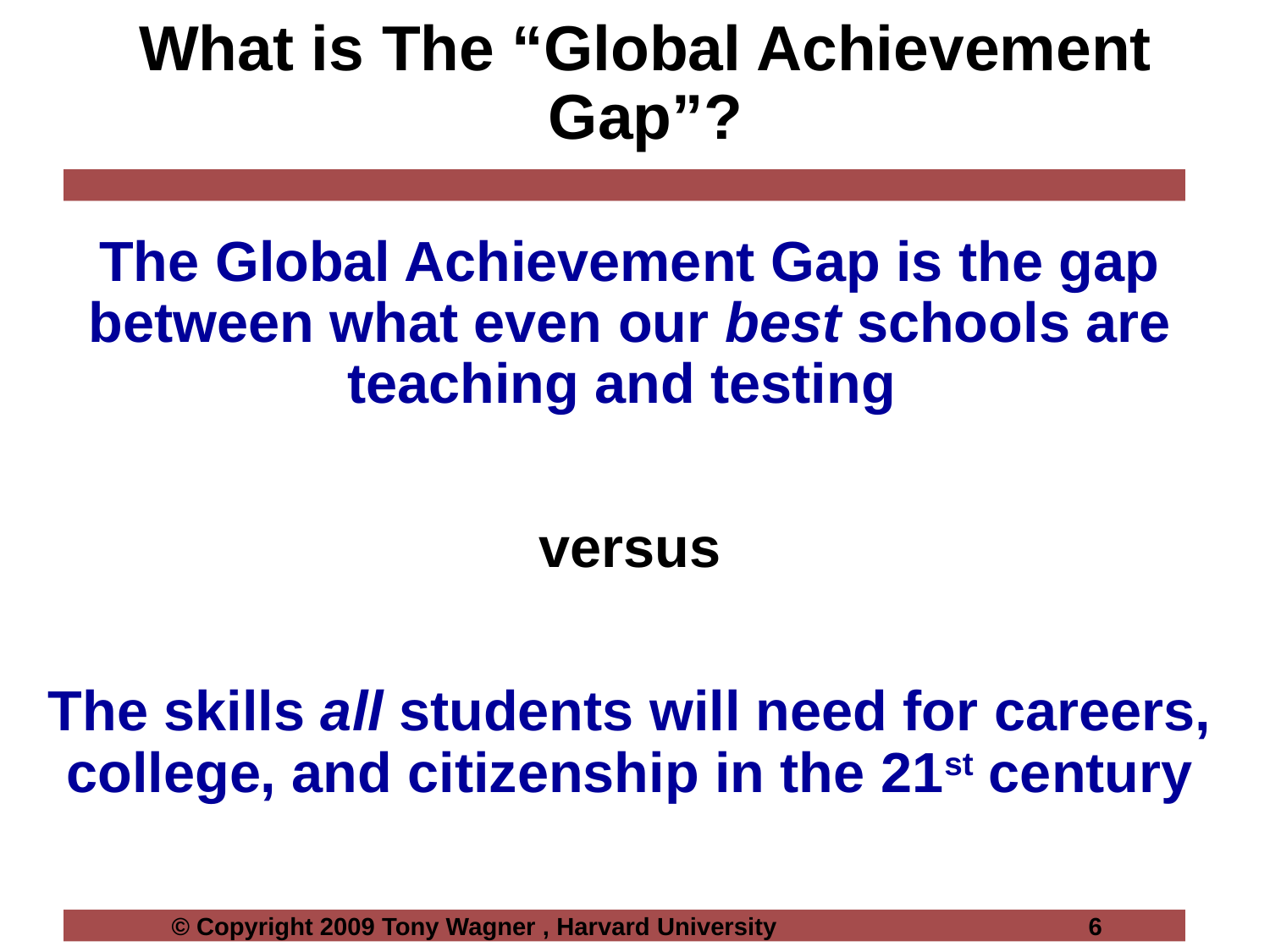

# What is The “Global Achievement Gap”?
The Global Achievement Gap is the gap between what even our best schools are teaching and testing

versus

The skills all students will need for careers, college, and citizenship in the 21st century